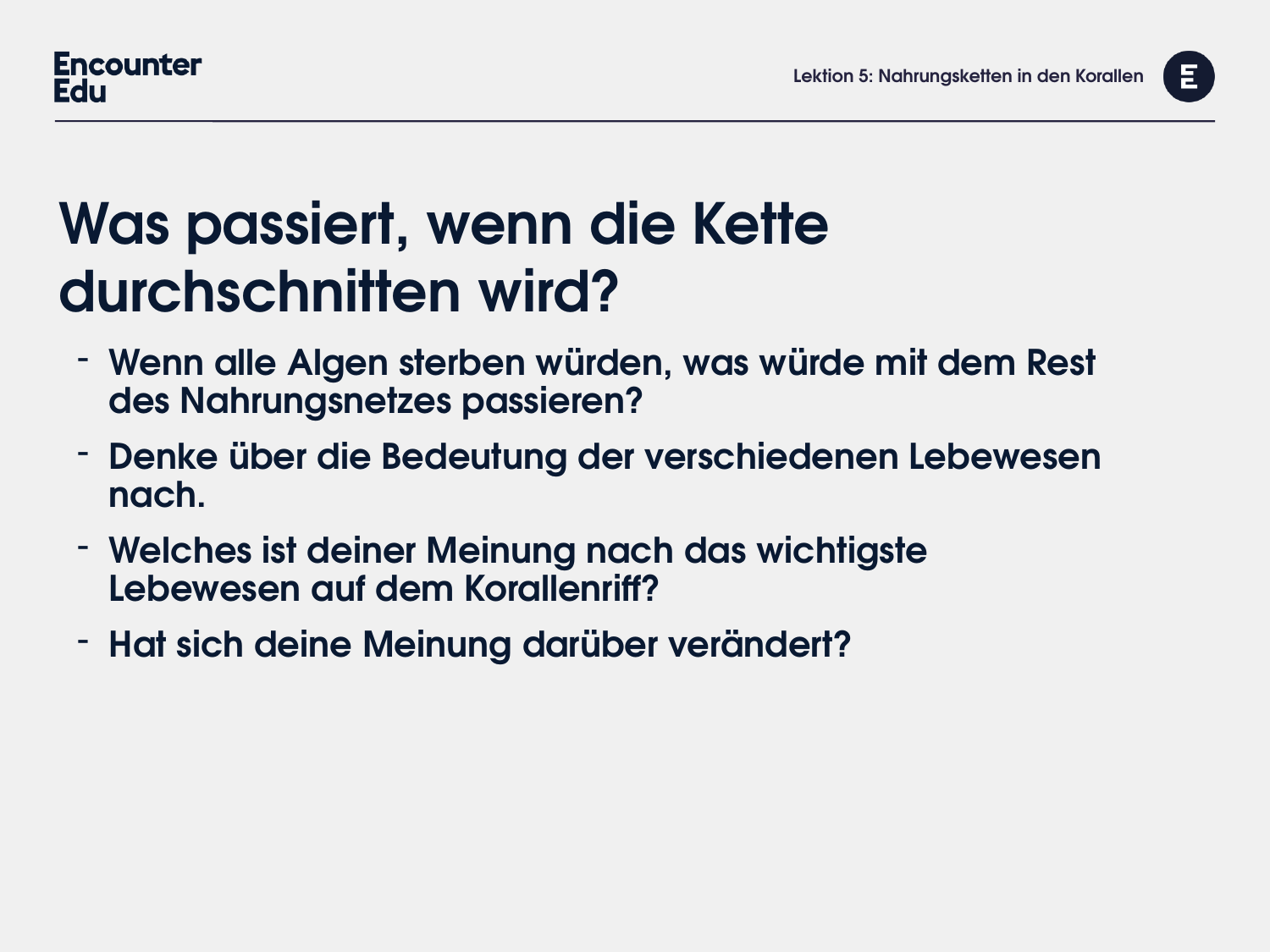

# Lektion 5: Nahrungsketten in den Korallen
Was passiert, wenn die Kette durchschnitten wird?
Wenn alle Algen sterben würden, was würde mit dem Rest des Nahrungsnetzes passieren?
Denke über die Bedeutung der verschiedenen Lebewesen nach.
Welches ist deiner Meinung nach das wichtigste Lebewesen auf dem Korallenriff?
Hat sich deine Meinung darüber verändert?